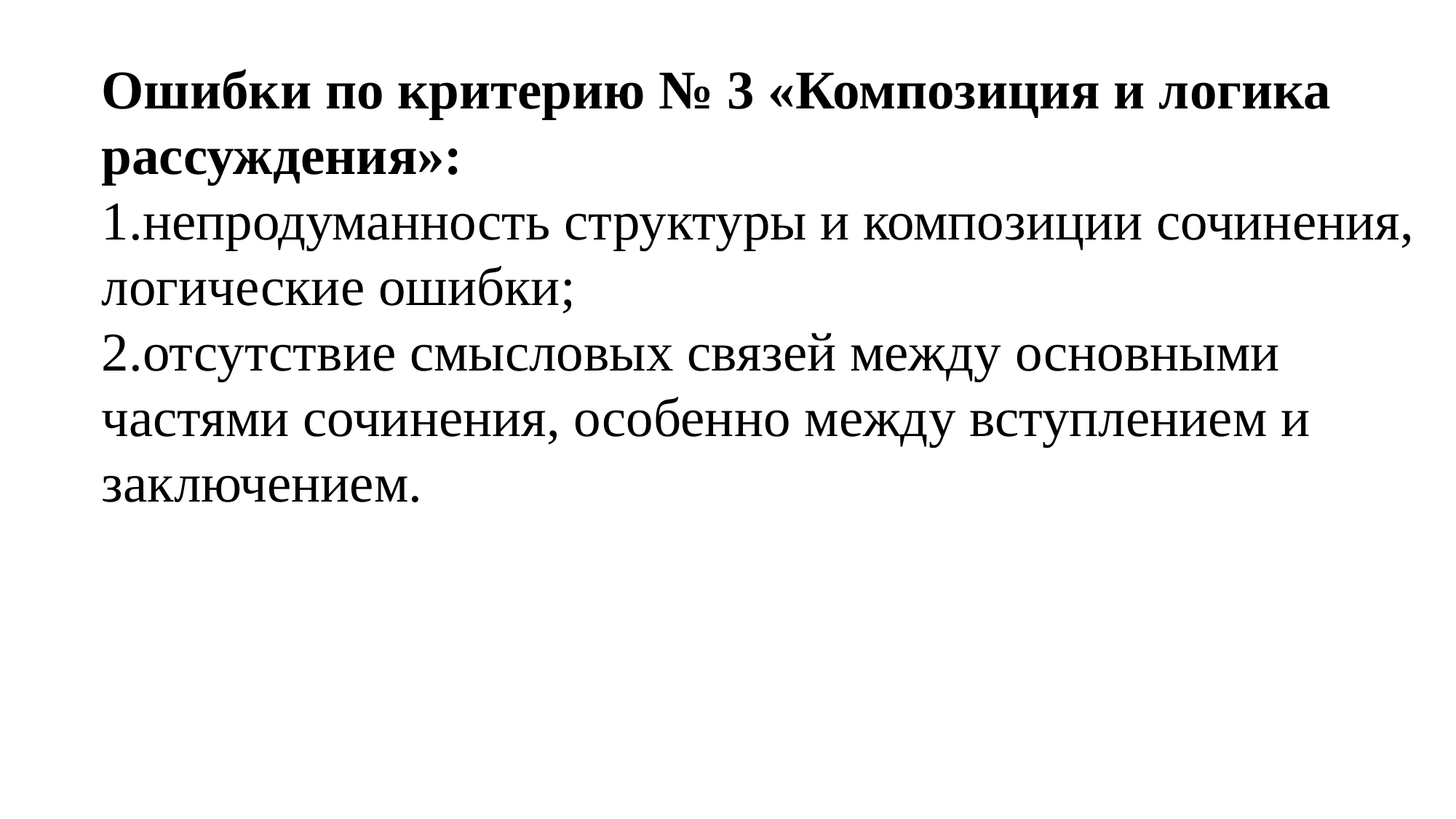

Ошибки по критерию № 3 «Композиция и логика рассуждения»:
непродуманность структуры и композиции сочинения, логические ошибки;
отсутствие смысловых связей между основными частями сочинения, особенно между вступлением и заключением.